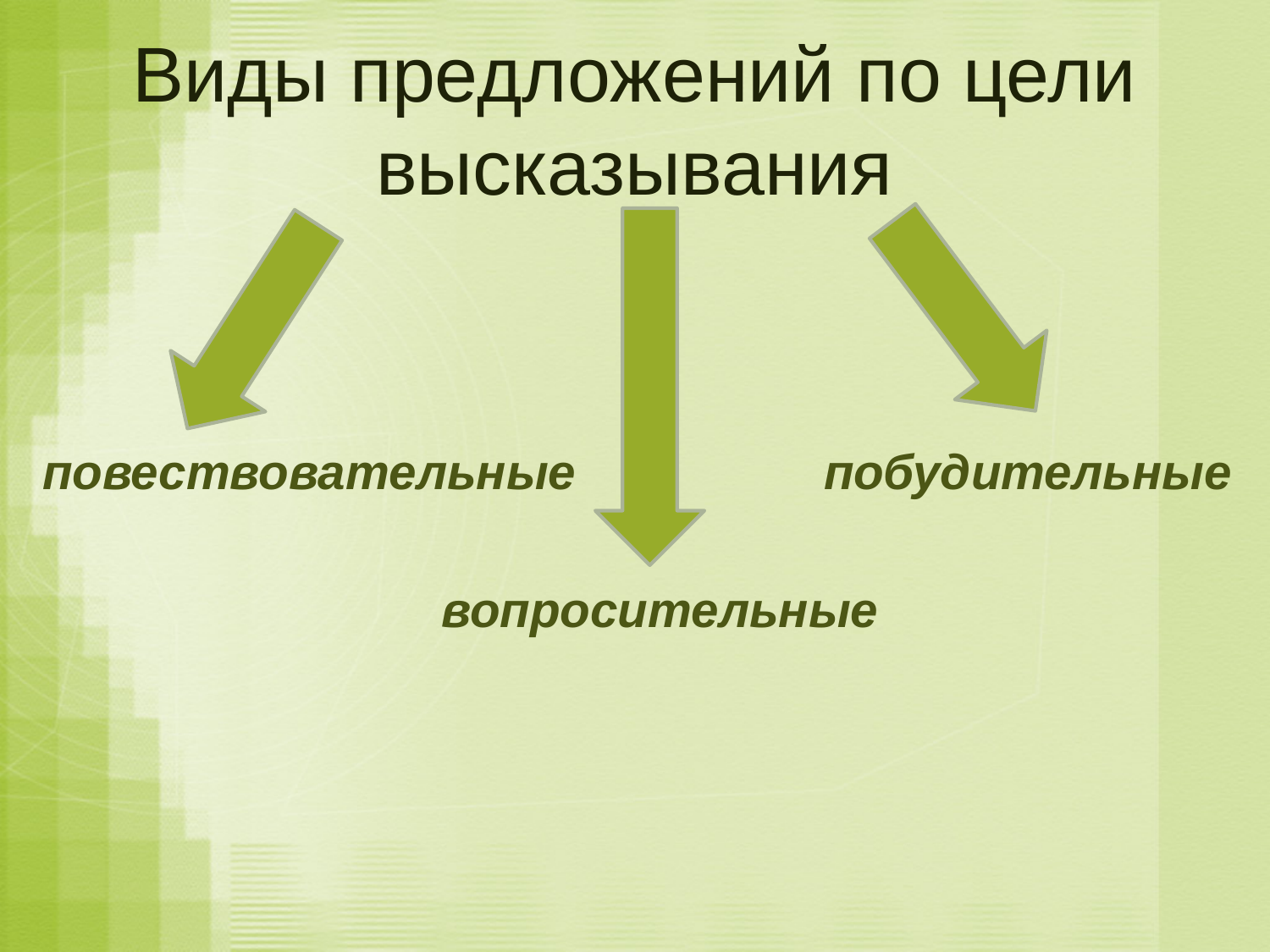

# Виды предложений по цели высказывания

повествовательные                  побудительные

                             вопросительные